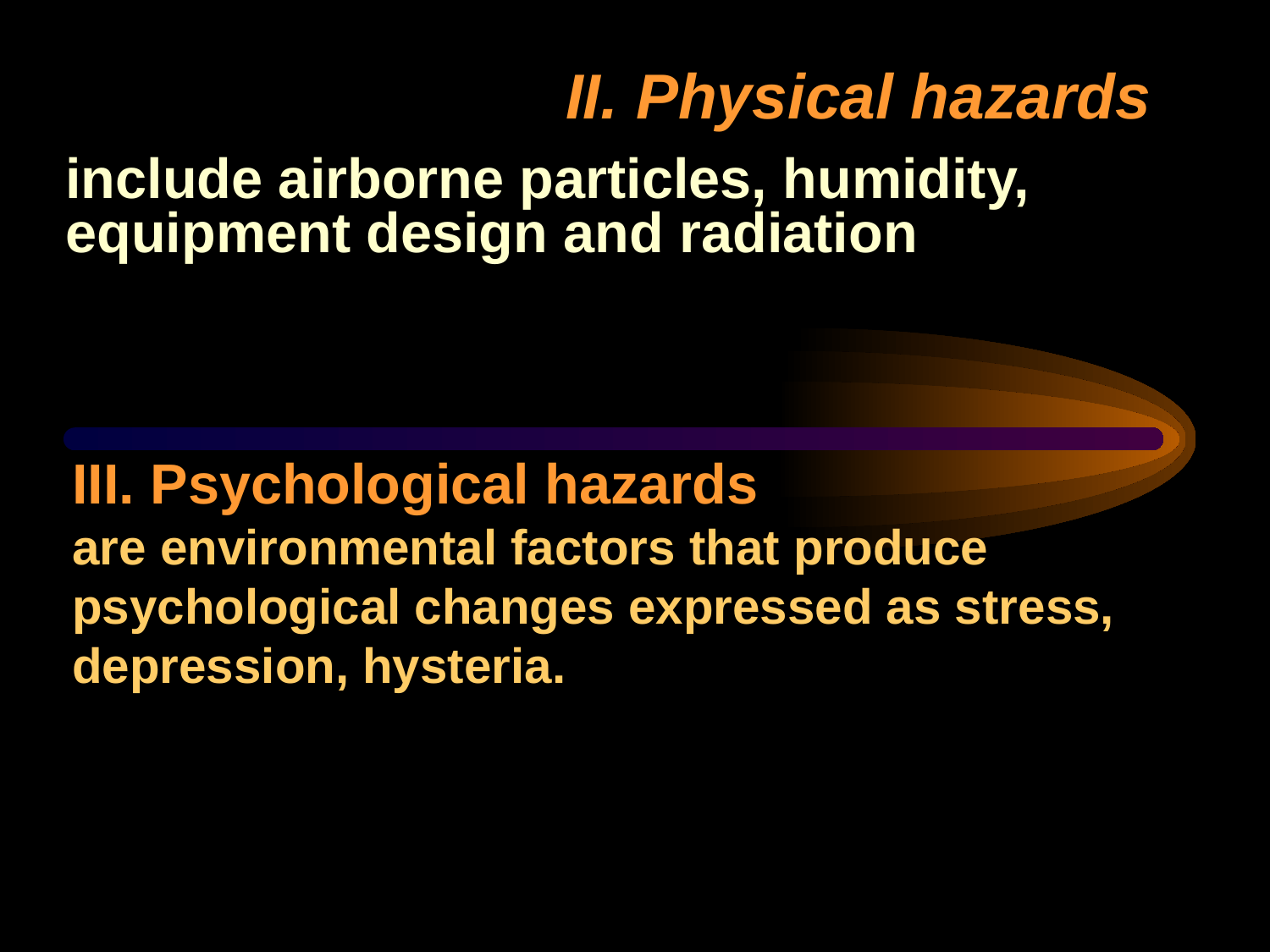

# II. Physical hazards
include airborne particles, humidity, equipment design and radiation

III. Psychological hazards
are environmental factors that produce psychological changes expressed as stress, depression, hysteria.